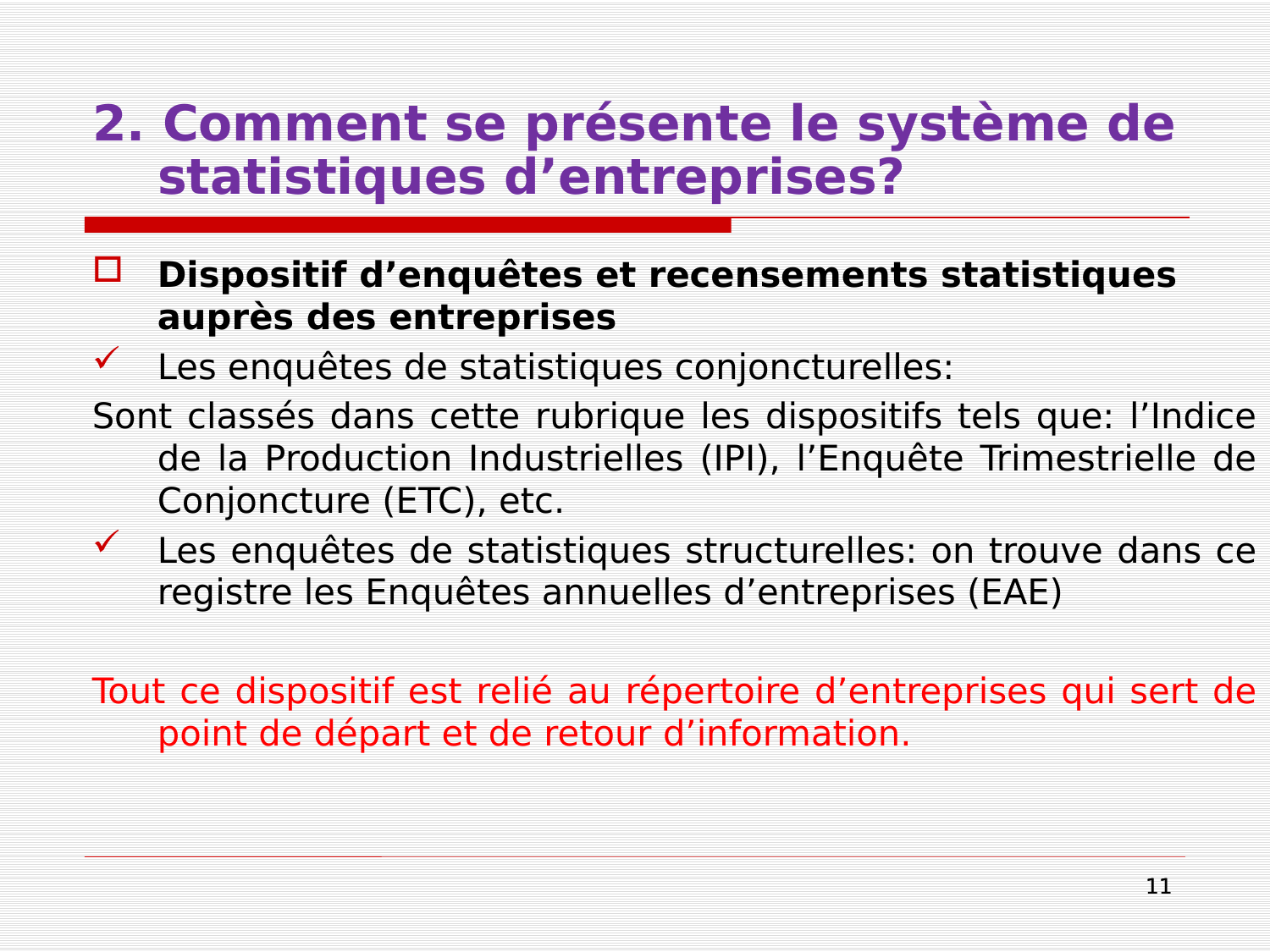

# 2. Comment se présente le système de statistiques d’entreprises?
Dispositif d’enquêtes et recensements statistiques auprès des entreprises
Les enquêtes de statistiques conjoncturelles:
Sont classés dans cette rubrique les dispositifs tels que: l’Indice de la Production Industrielles (IPI), l’Enquête Trimestrielle de Conjoncture (ETC), etc.
Les enquêtes de statistiques structurelles: on trouve dans ce registre les Enquêtes annuelles d’entreprises (EAE)

Tout ce dispositif est relié au répertoire d’entreprises qui sert de point de départ et de retour d’information.

11
11